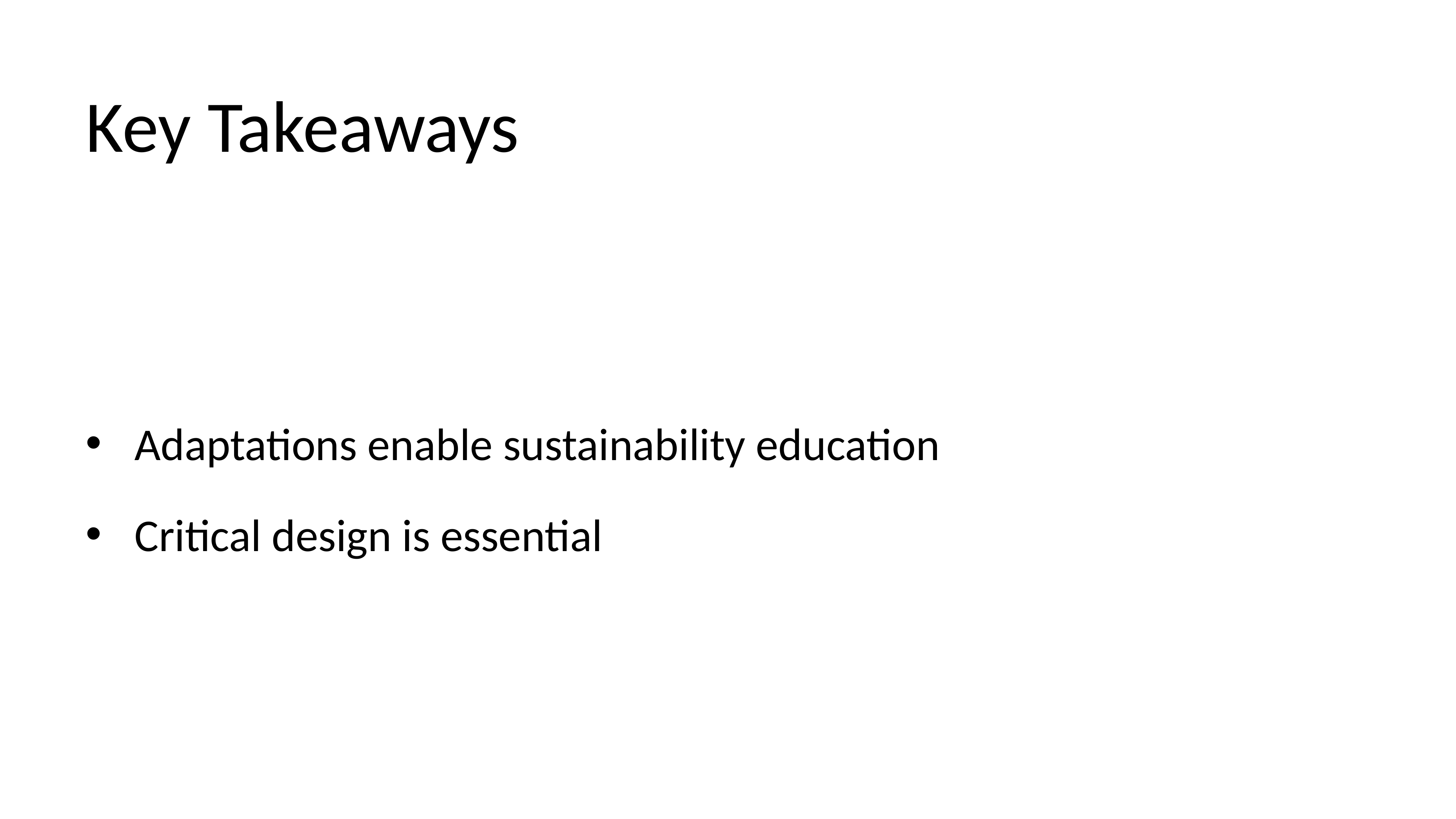

# Key Takeaways
Adaptations enable sustainability education
Critical design is essential